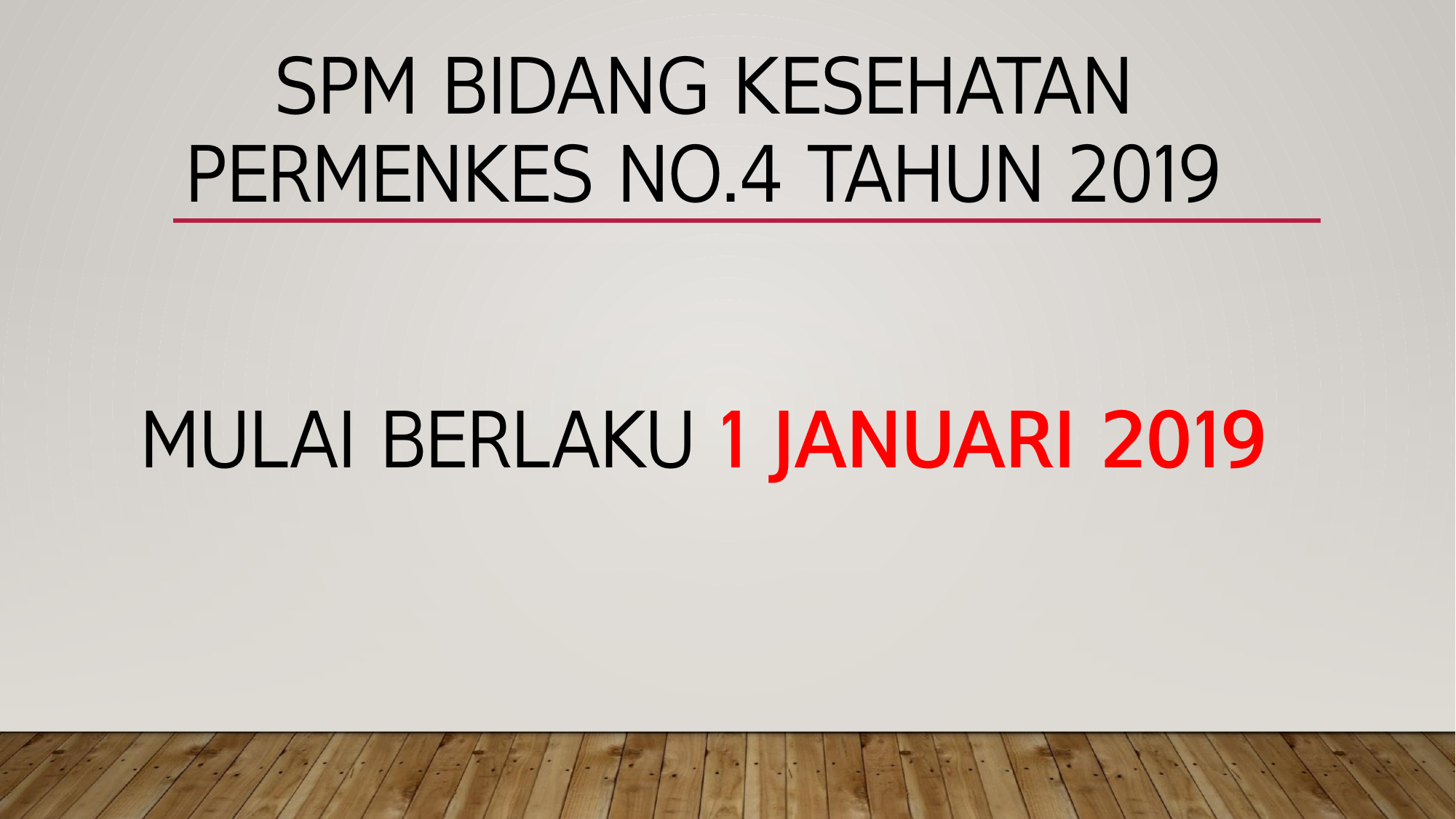

# SPM BIDANG KESEHATAN PERMENKES NO.4 TAHUN 2019 MULAI BERLAKU 1 JANUARI 2019